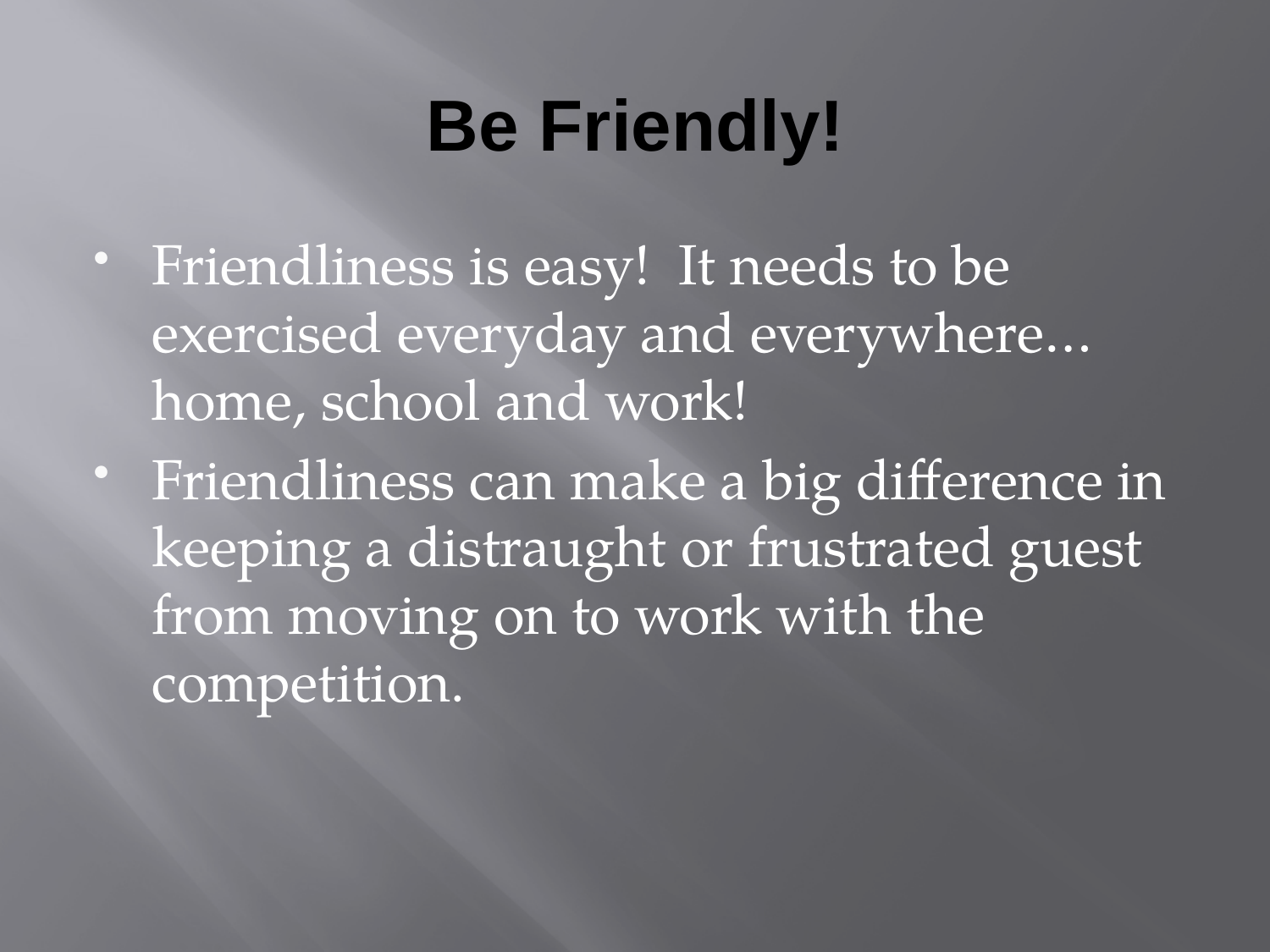

# Be Friendly!
Friendliness is easy!  It needs to be exercised everyday and everywhere…home, school and work!
Friendliness can make a big difference in keeping a distraught or frustrated guest from moving on to work with the competition.